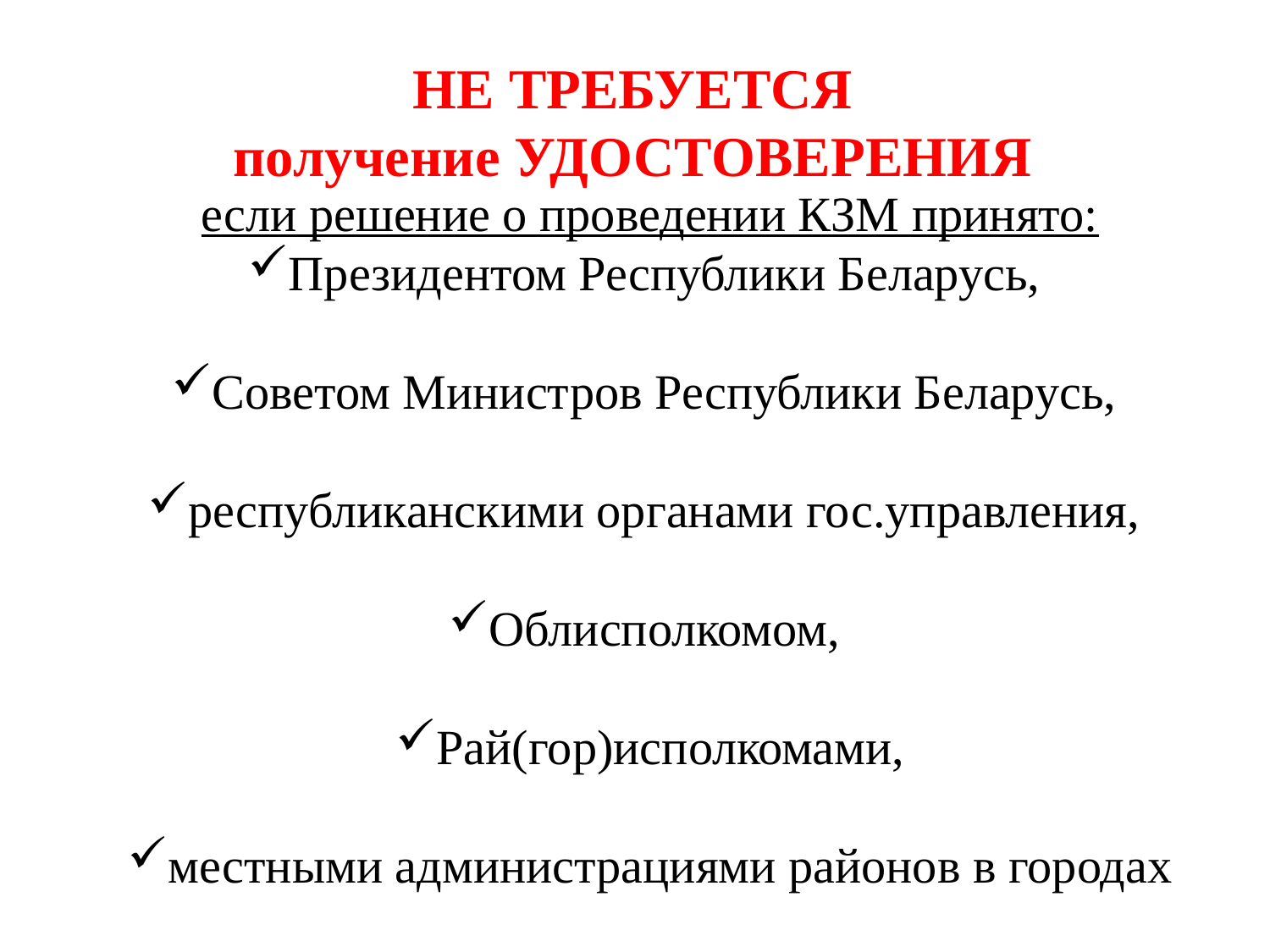

НЕ ТРЕБУЕТСЯ
получение УДОСТОВЕРЕНИЯ
если решение о проведении КЗМ принято:
Президентом Республики Беларусь,

Советом Министров Республики Беларусь,

республиканскими органами гос.управления,

Облисполкомом,

Рай(гор)исполкомами,

местными администрациями районов в городах